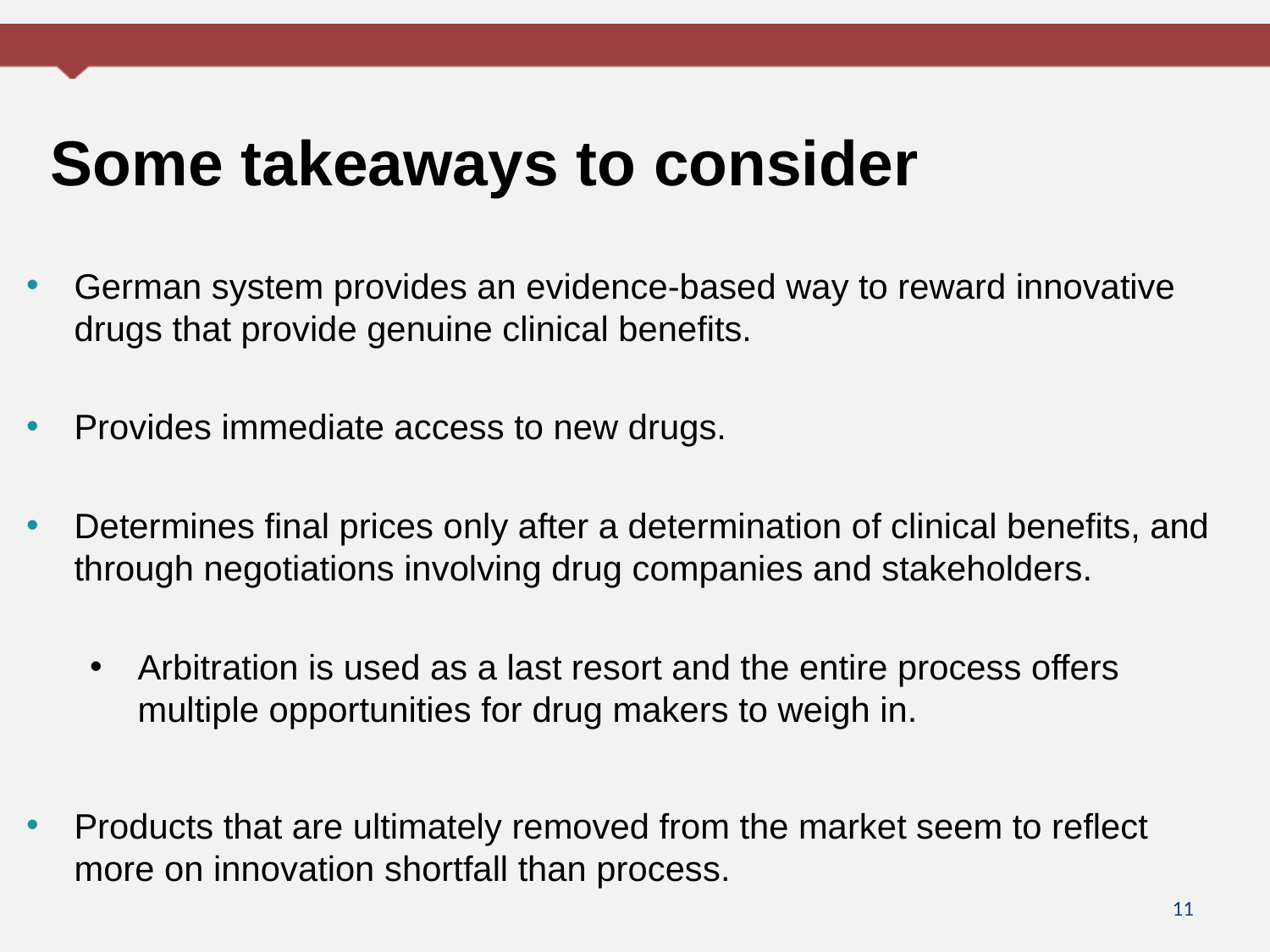

# Some takeaways to consider
German system provides an evidence-based way to reward innovative drugs that provide genuine clinical benefits.

Provides immediate access to new drugs.

Determines final prices only after a determination of clinical benefits, and through negotiations involving drug companies and stakeholders.

Arbitration is used as a last resort and the entire process offers multiple opportunities for drug makers to weigh in.

Products that are ultimately removed from the market seem to reflect more on innovation shortfall than process.
11